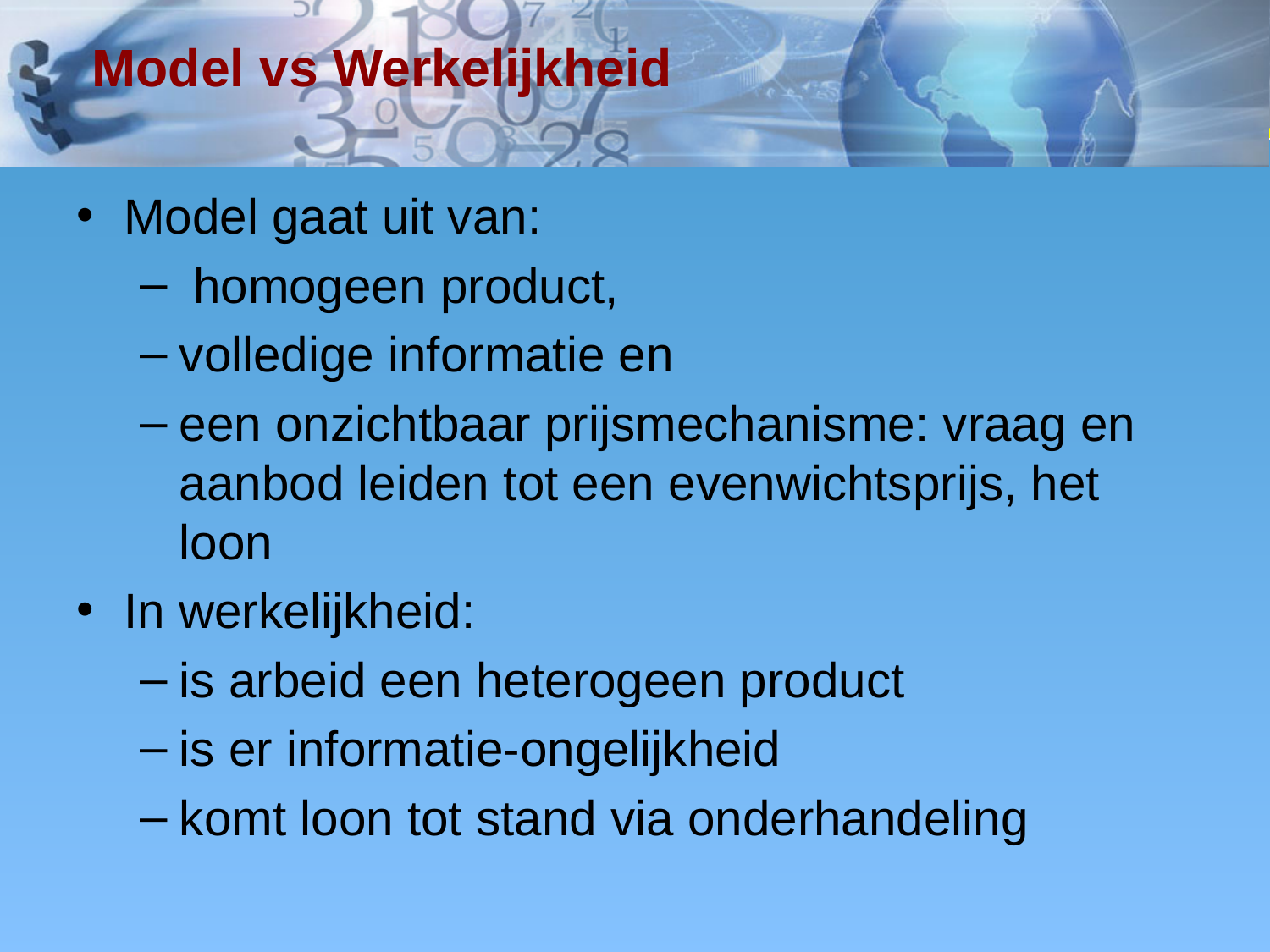

# Model vs Werkelijkheid
Model gaat uit van:
 homogeen product,
volledige informatie en
een onzichtbaar prijsmechanisme: vraag en aanbod leiden tot een evenwichtsprijs, het loon
In werkelijkheid:
is arbeid een heterogeen product
is er informatie-ongelijkheid
komt loon tot stand via onderhandeling